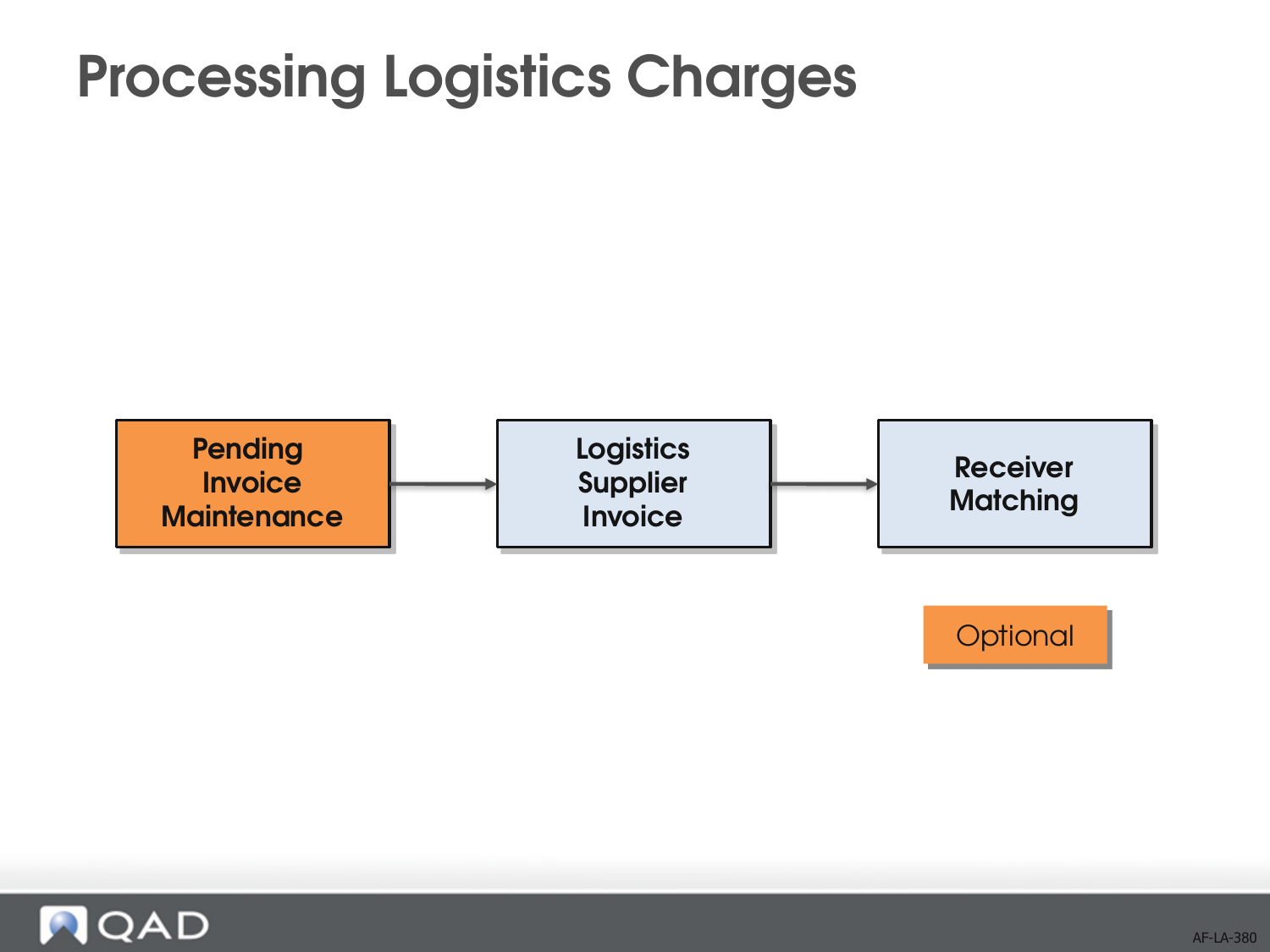

# Processing Logistics Charges

Pending
Invoice
Maintenance

Logistics
Supplier
Invoice

Receiver
Matching

Optional
AF-LA-380